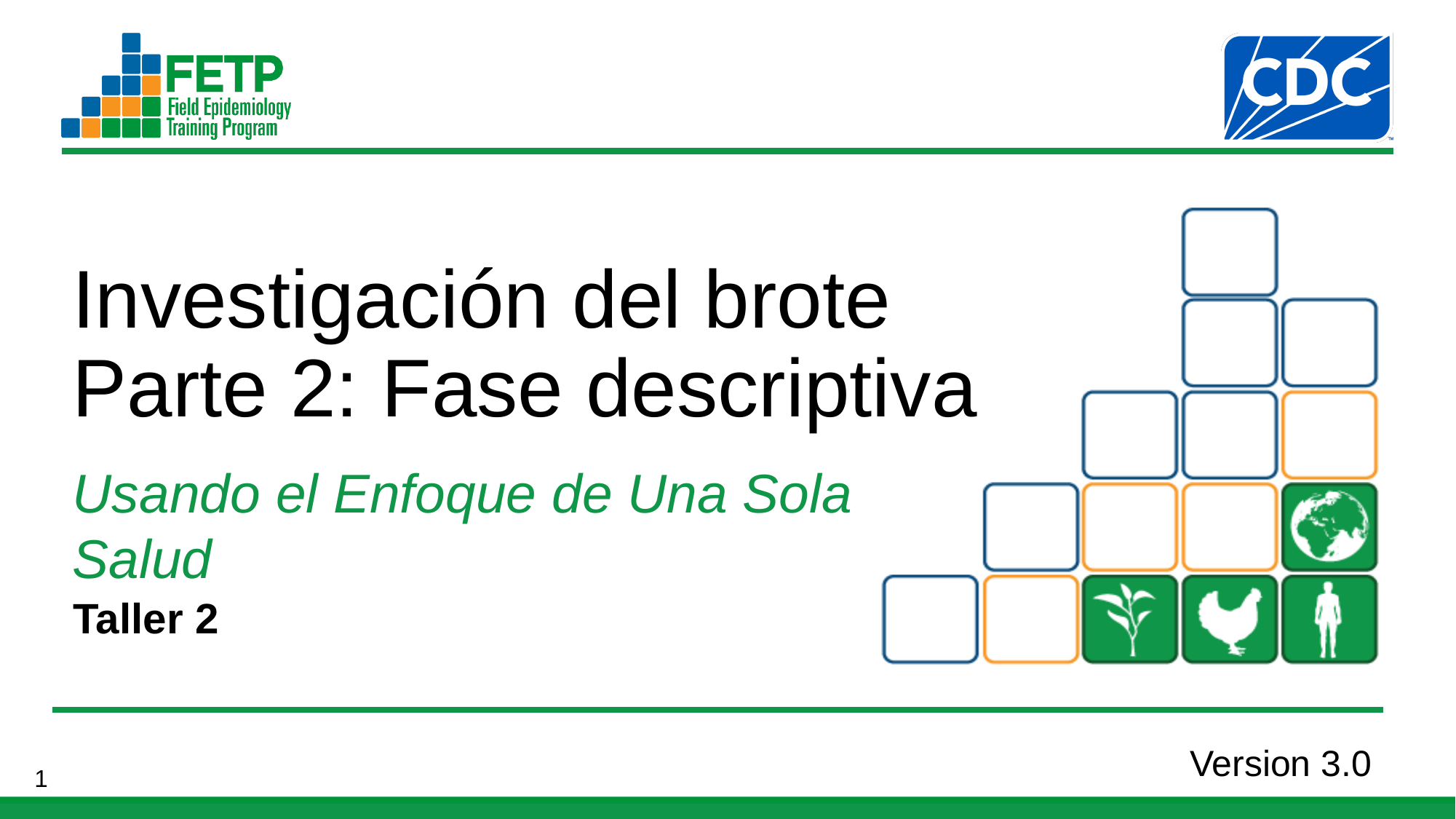

Investigación del brote Parte 2: Fase descriptiva
Taller 2